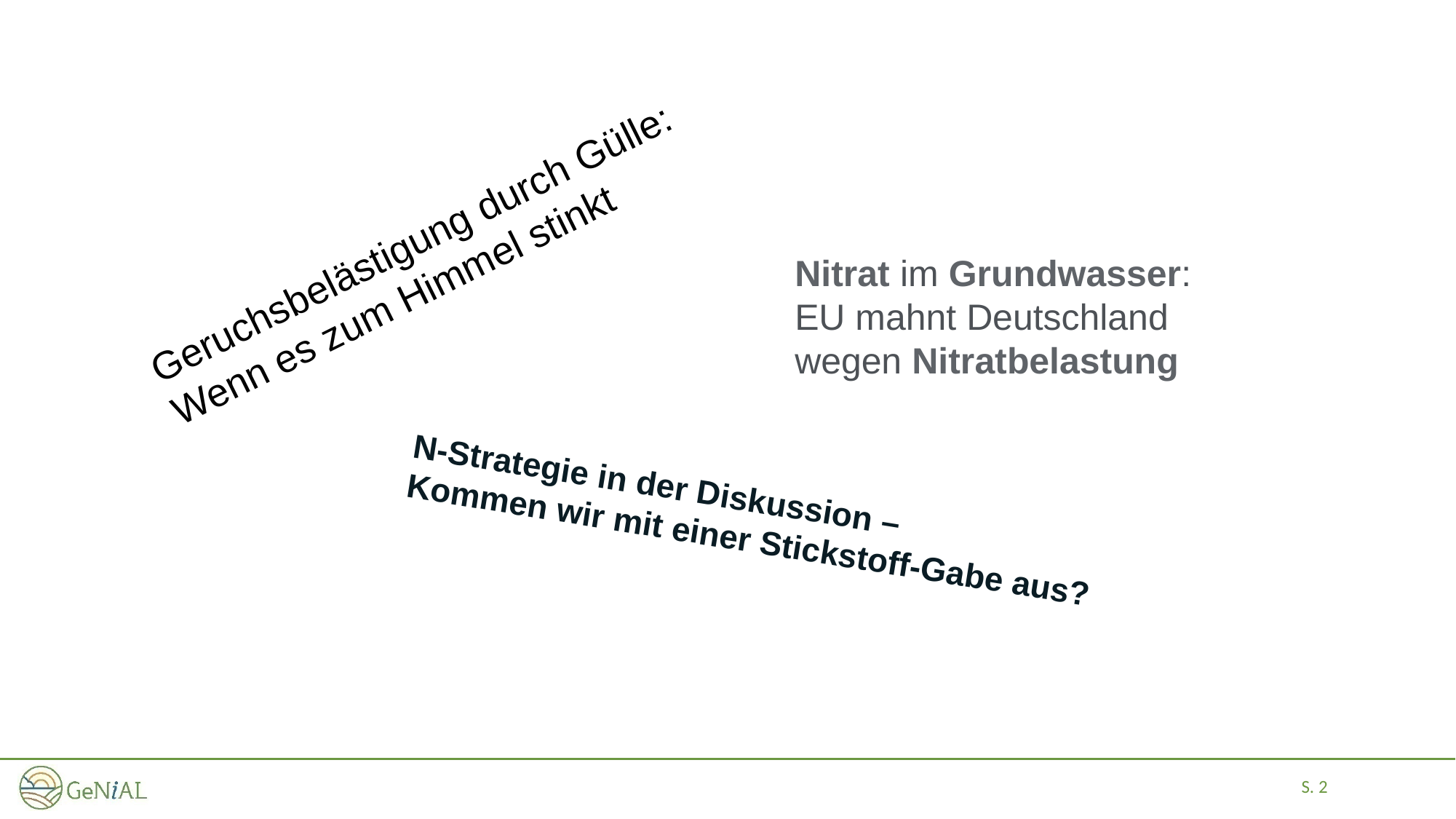

Geruchsbelästigung durch Gülle:
Wenn es zum Himmel stinkt
Nitrat im Grundwasser:
EU mahnt Deutschland wegen Nitratbelastung
N-Strategie in der Diskussion –
Kommen wir mit einer Stickstoff-Gabe aus?